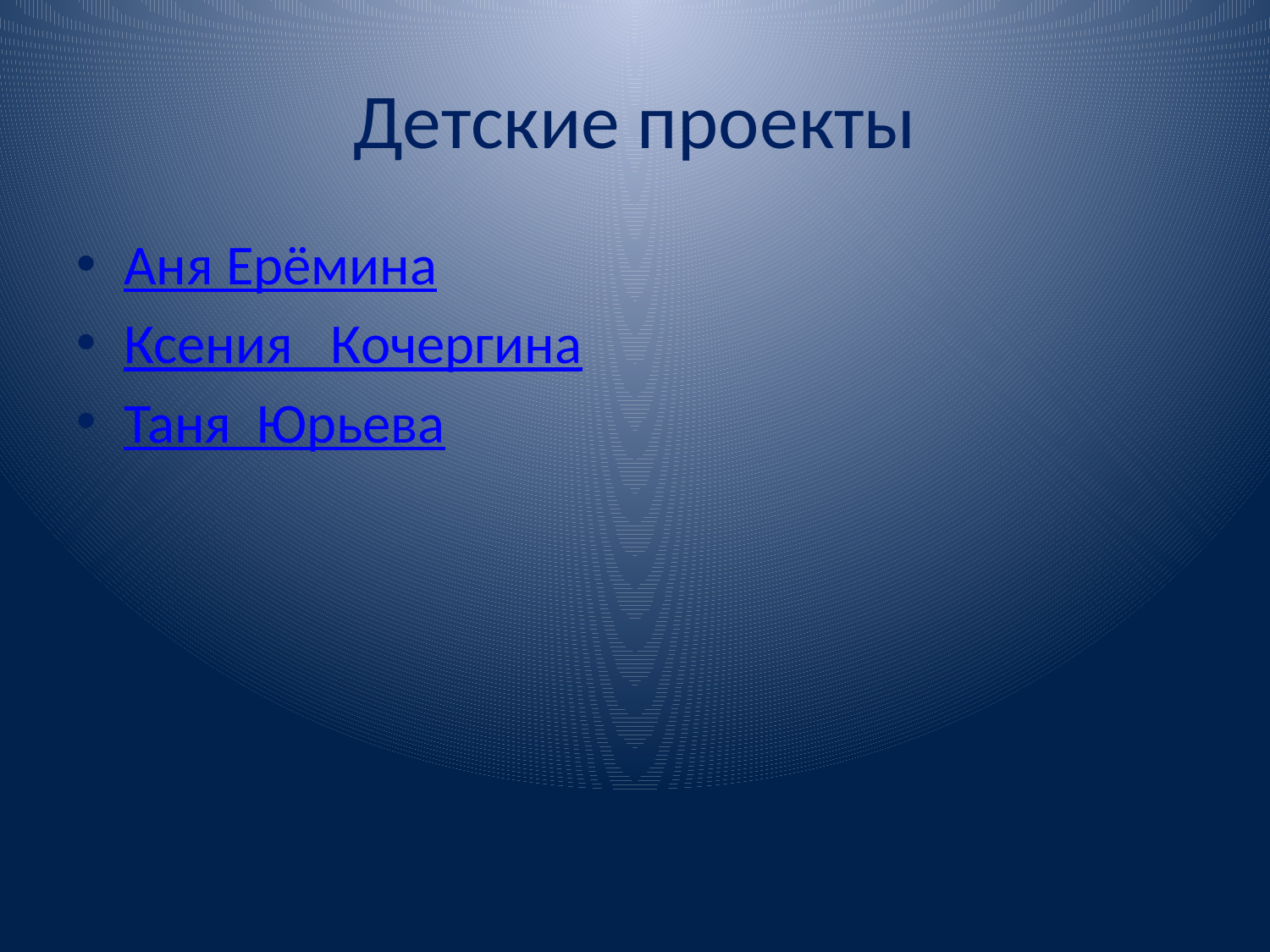

# Детские проекты
Аня Ерёмина
Ксения   Кочергина
Таня  Юрьева